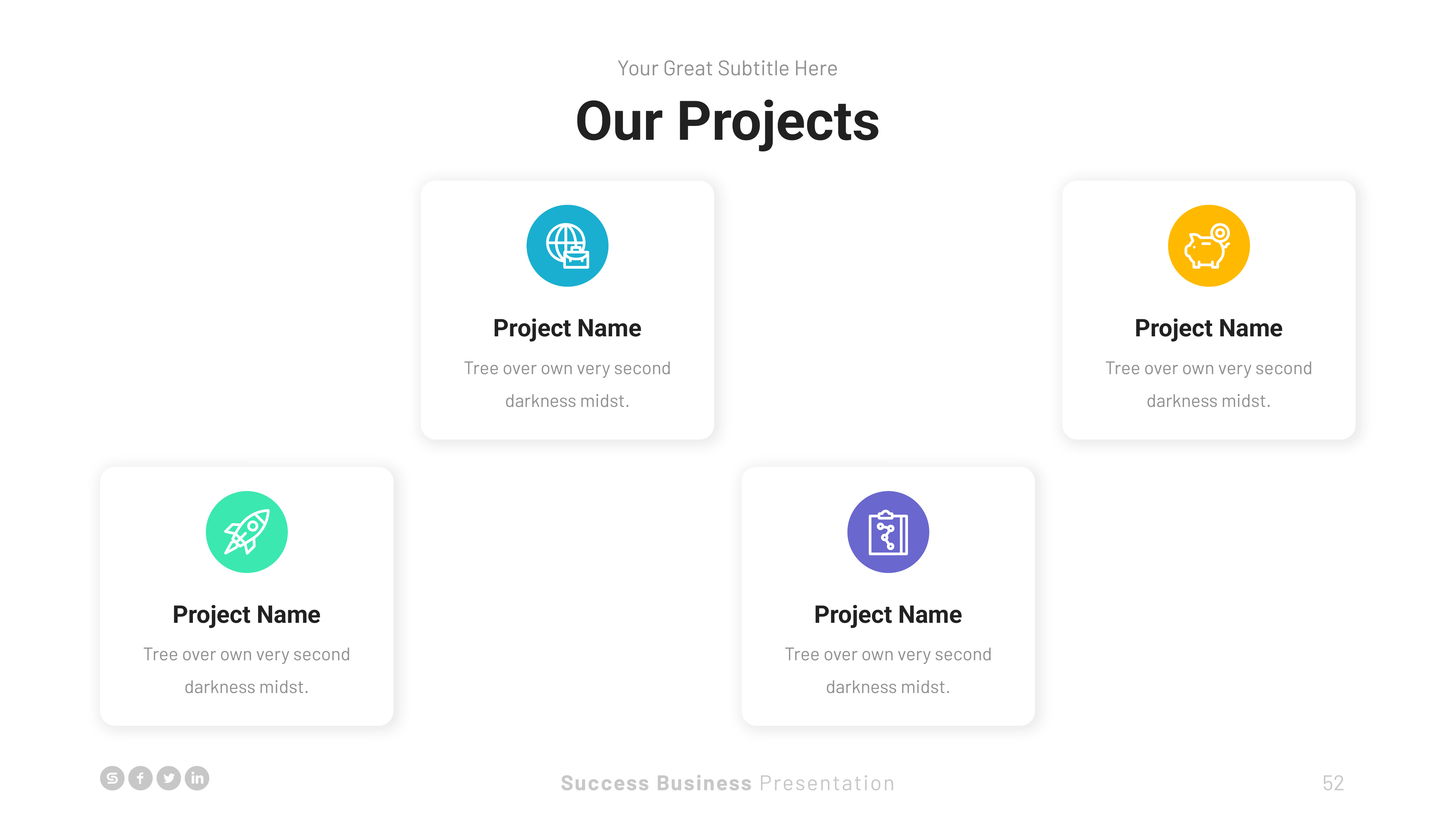

Your Great Subtitle Here
Our Projects

Project Name
Tree over own very second darkness midst.
Project Name
Tree over own very second darkness midst.

Project Name
Tree over own very second darkness midst.
Project Name
Tree over own very second darkness midst.